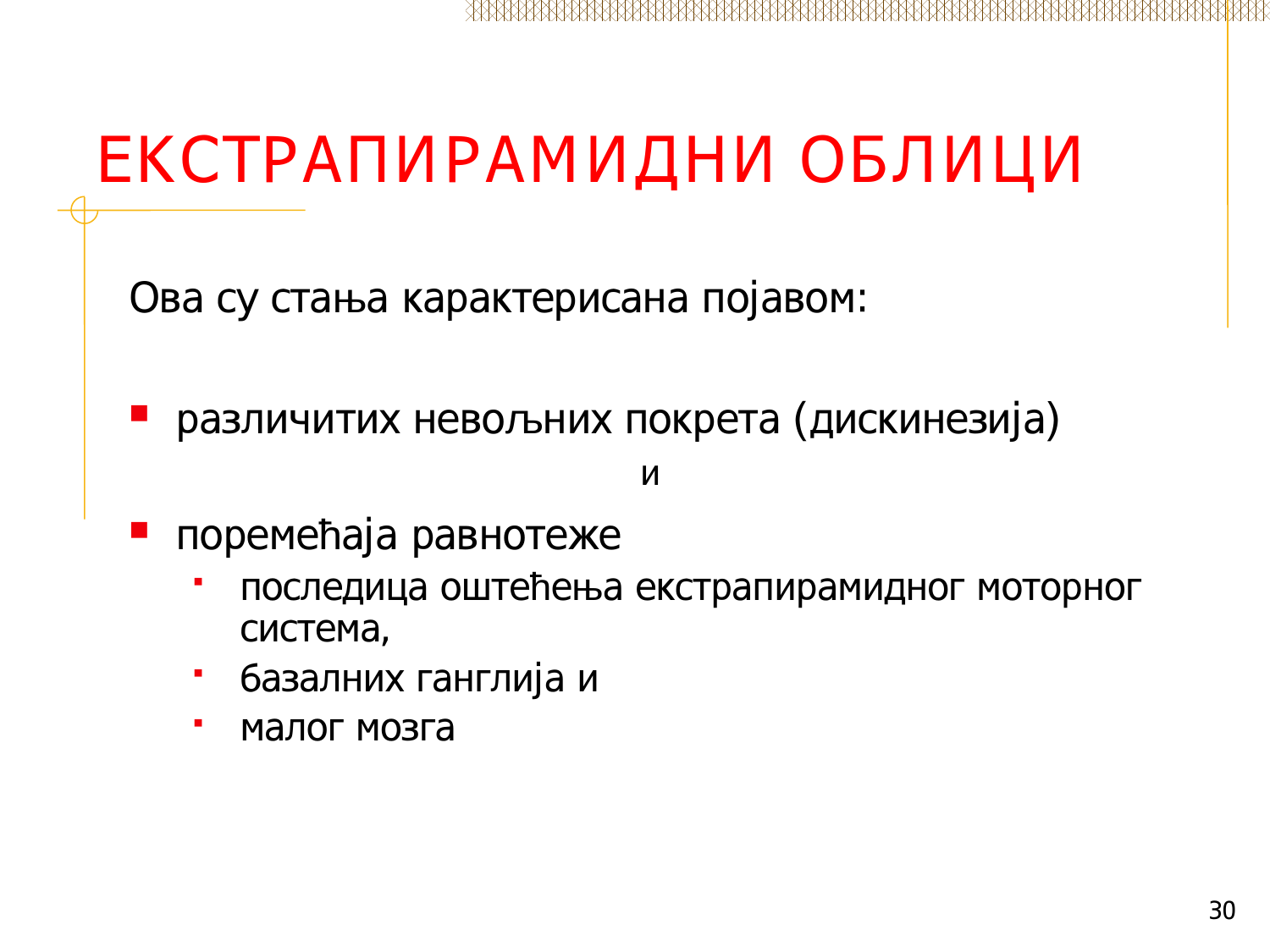

# ЕКСТРАПИРАМИДНИ ОБЛИЦИ
Ова су стања карактерисана појавом:

различитих невољних покрета (дискинезија)
и
поремећаја равнотеже
последица оштећења екстрапирамидног моторног система,
базалних ганглија и
малог мозга

30